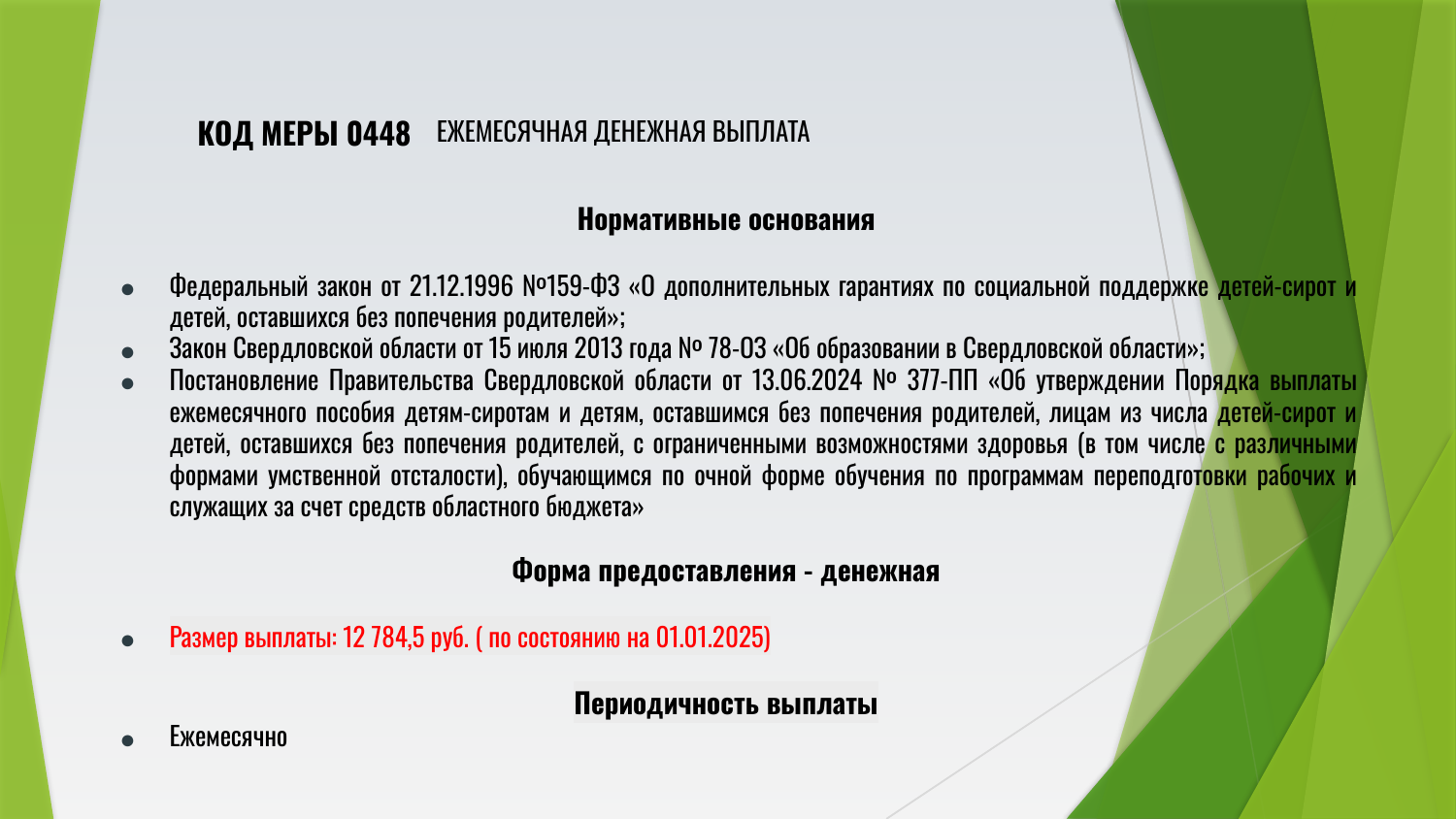

КОД МЕРЫ 0448
# Ежемесячная денежная выплата
Нормативные основания

Федеральный закон от 21.12.1996 №159-ФЗ «О дополнительных гарантиях по социальной поддержке детей-сирот и детей, оставшихся без попечения родителей»;
Закон Свердловской области от 15 июля 2013 года № 78-ОЗ «Об образовании в Свердловской области»;
Постановление Правительства Свердловской области от 13.06.2024 № 377-ПП «Об утверждении Порядка выплаты ежемесячного пособия детям-сиротам и детям, оставшимся без попечения родителей, лицам из числа детей-сирот и детей, оставшихся без попечения родителей, с ограниченными возможностями здоровья (в том числе с различными формами умственной отсталости), обучающимся по очной форме обучения по программам переподготовки рабочих и служащих за счет средств областного бюджета»

Форма предоставления - денежная

Размер выплаты: 12 784,5 руб. ( по состоянию на 01.01.2025)

Периодичность выплаты
Ежемесячно